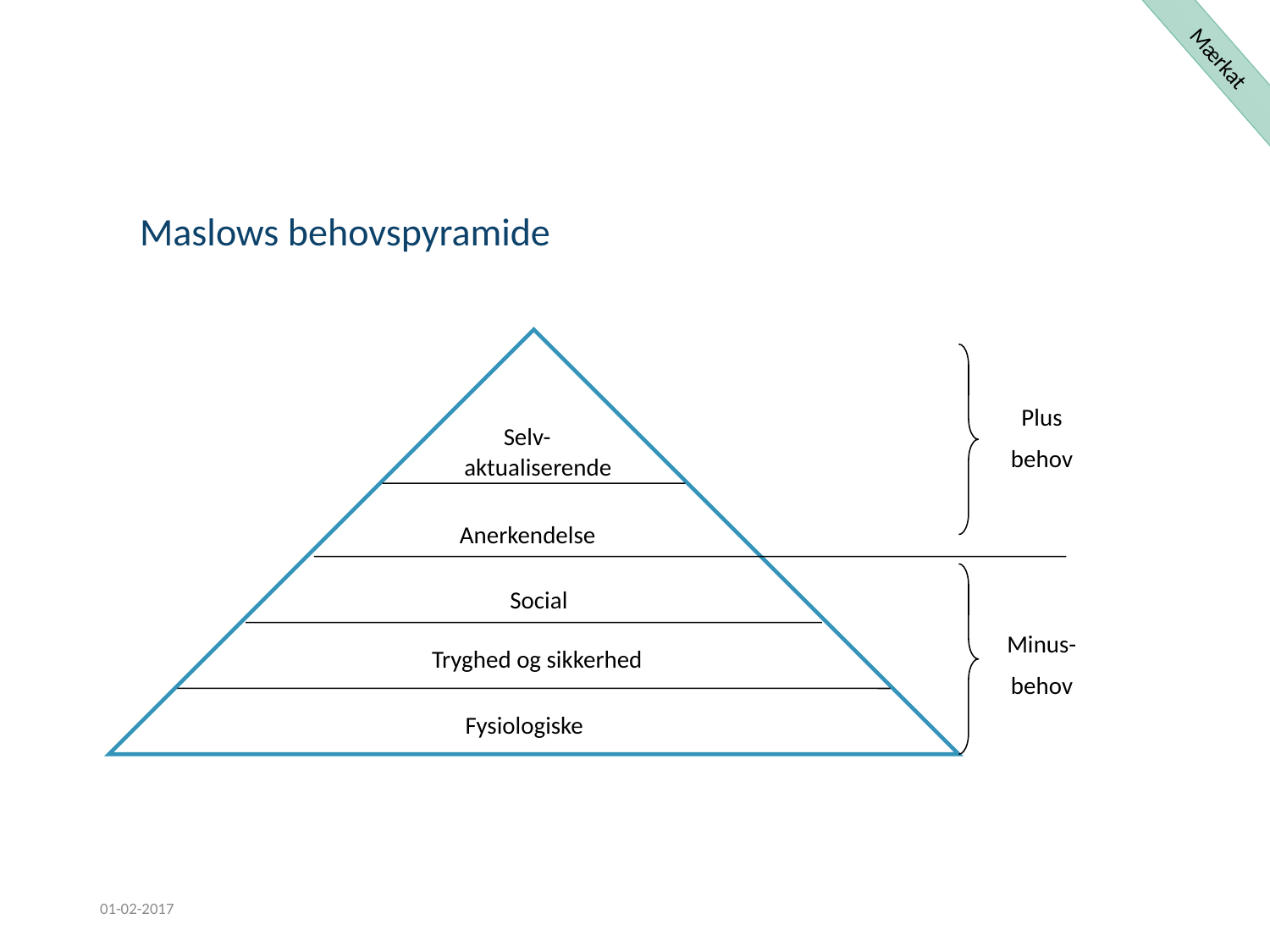

Mærkat
# Maslows behovspyramide

Plus
behov
      Selv-
aktualiserende

Anerkendelse

Social

Minus-
behov
Tryghed og sikkerhed

Fysiologiske
01-02-2017